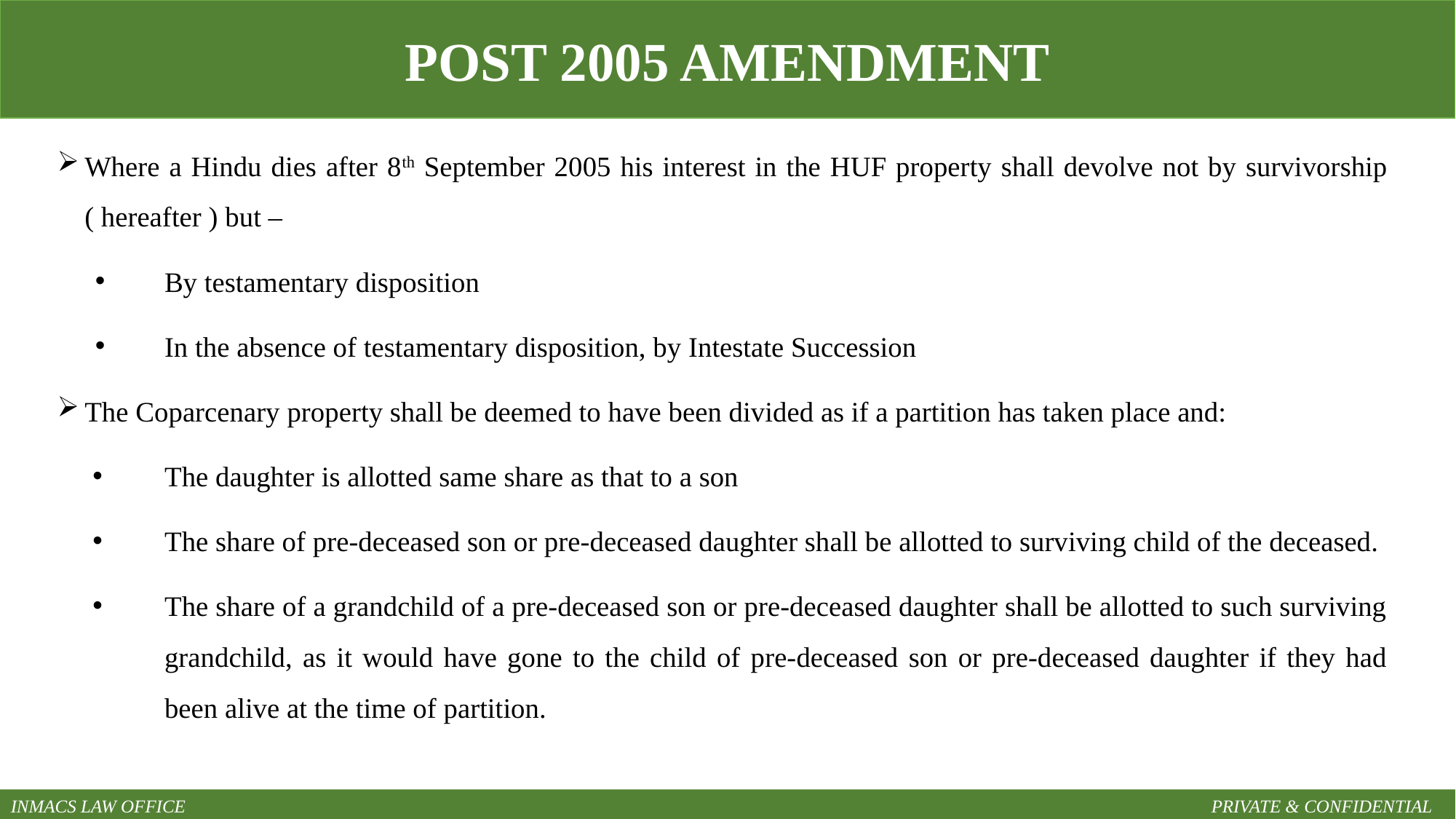

POST 2005 AMENDMENT
Where a Hindu dies after 8th September 2005 his interest in the HUF property shall devolve not by survivorship ( hereafter ) but –
By testamentary disposition
In the absence of testamentary disposition, by Intestate Succession
The Coparcenary property shall be deemed to have been divided as if a partition has taken place and:
The daughter is allotted same share as that to a son
The share of pre-deceased son or pre-deceased daughter shall be allotted to surviving child of the deceased.
The share of a grandchild of a pre-deceased son or pre-deceased daughter shall be allotted to such surviving grandchild, as it would have gone to the child of pre-deceased son or pre-deceased daughter if they had been alive at the time of partition.
INMACS LAW OFFICE										PRIVATE & CONFIDENTIAL